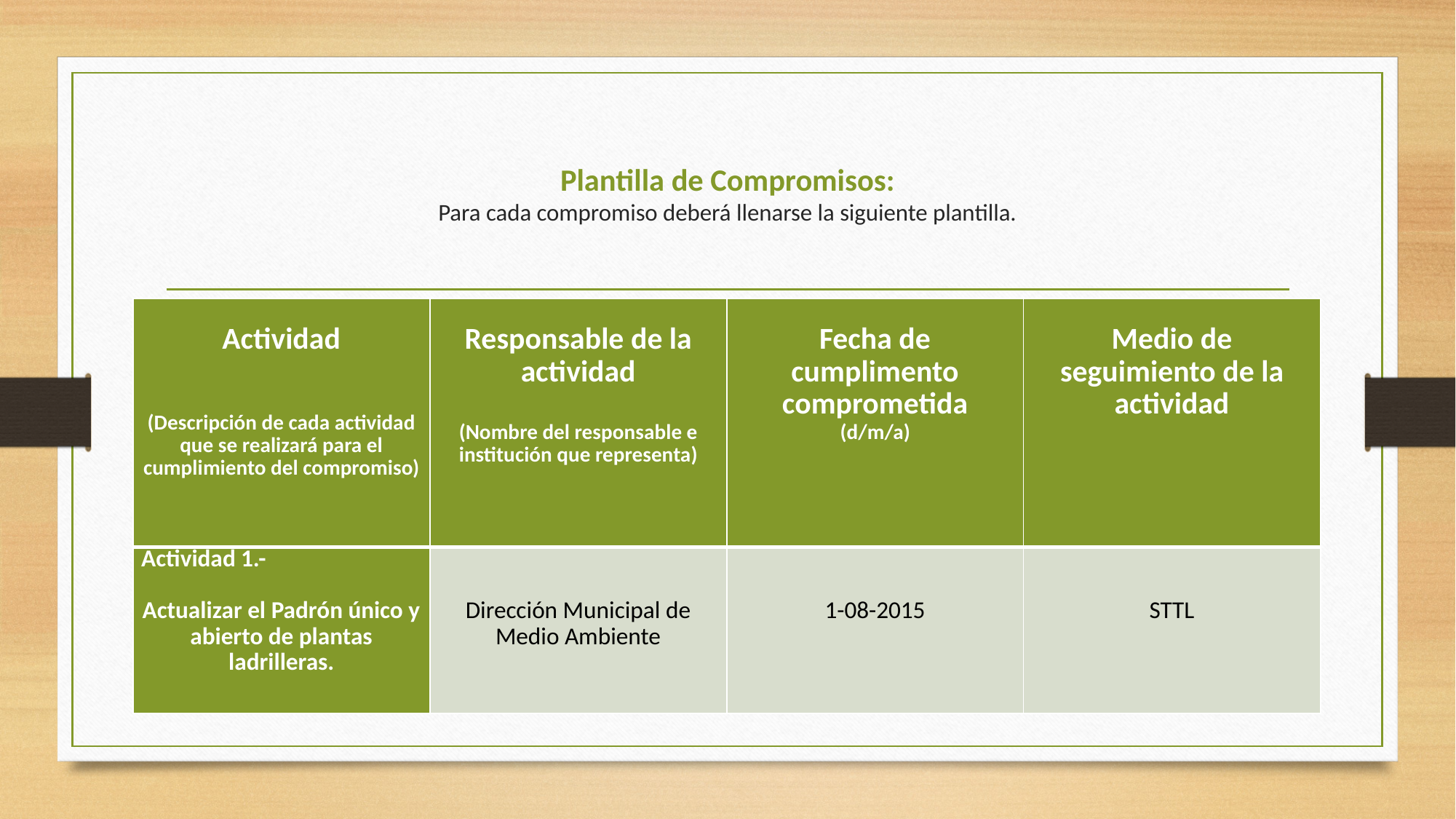

# Plantilla de Compromisos: Para cada compromiso deberá llenarse la siguiente plantilla.
| Actividad     (Descripción de cada actividad que se realizará para el cumplimiento del compromiso) | Responsable de la actividad   (Nombre del responsable e institución que representa) | Fecha de cumplimento comprometida (d/m/a) | Medio de seguimiento de la actividad |
| --- | --- | --- | --- |
| Actividad 1.-   Actualizar el Padrón único y abierto de plantas ladrilleras. | Dirección Municipal de Medio Ambiente | 1-08-2015 | STTL |